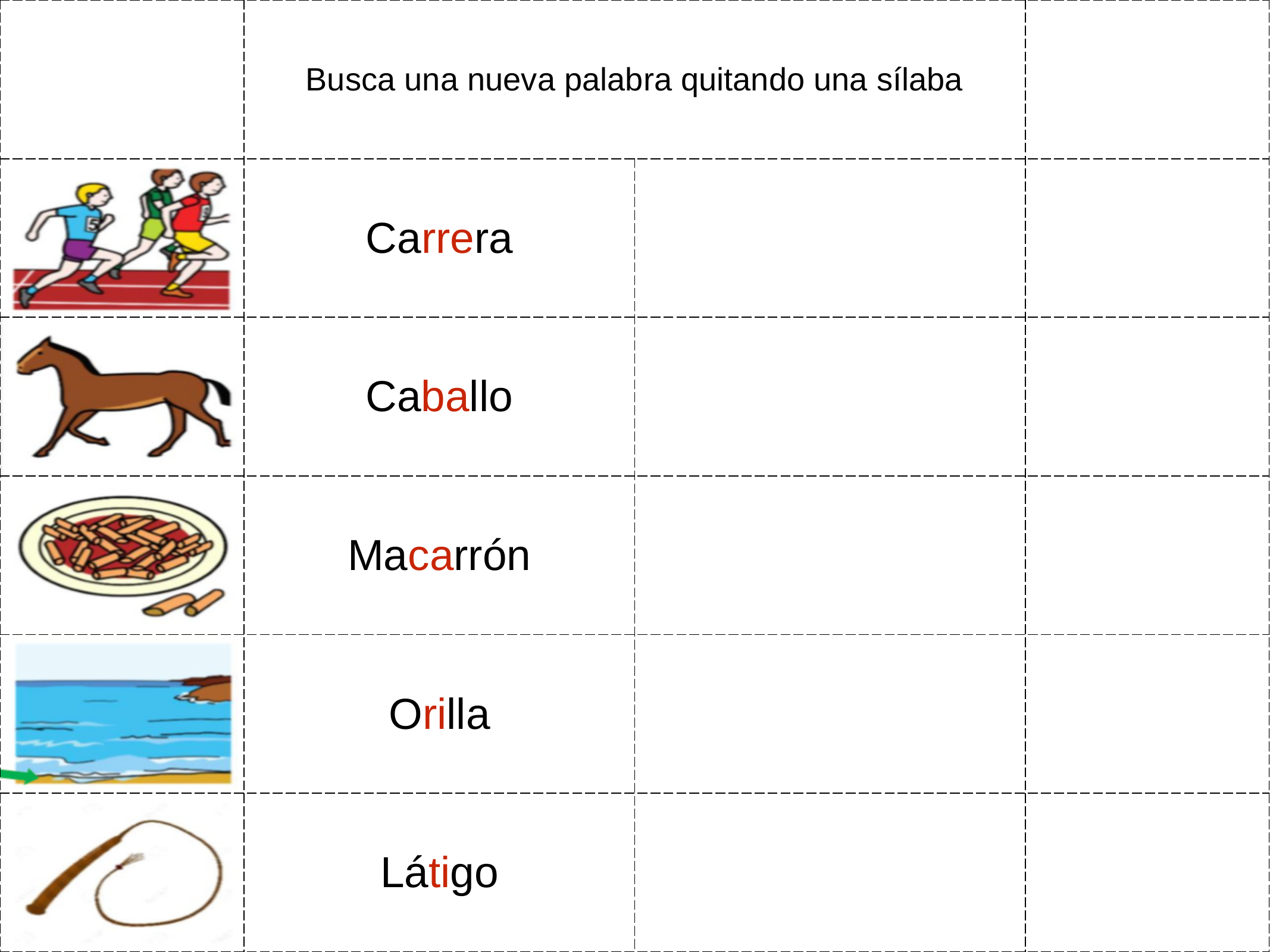

|  | Busca una nueva palabra quitando una sílaba |  |  |
| --- | --- | --- | --- |
|  | Carrera |  |  |
|  | Caballo |  |  |
|  | Macarrón |  |  |
|  | Orilla |  |  |
|  | Látigo |  |  |